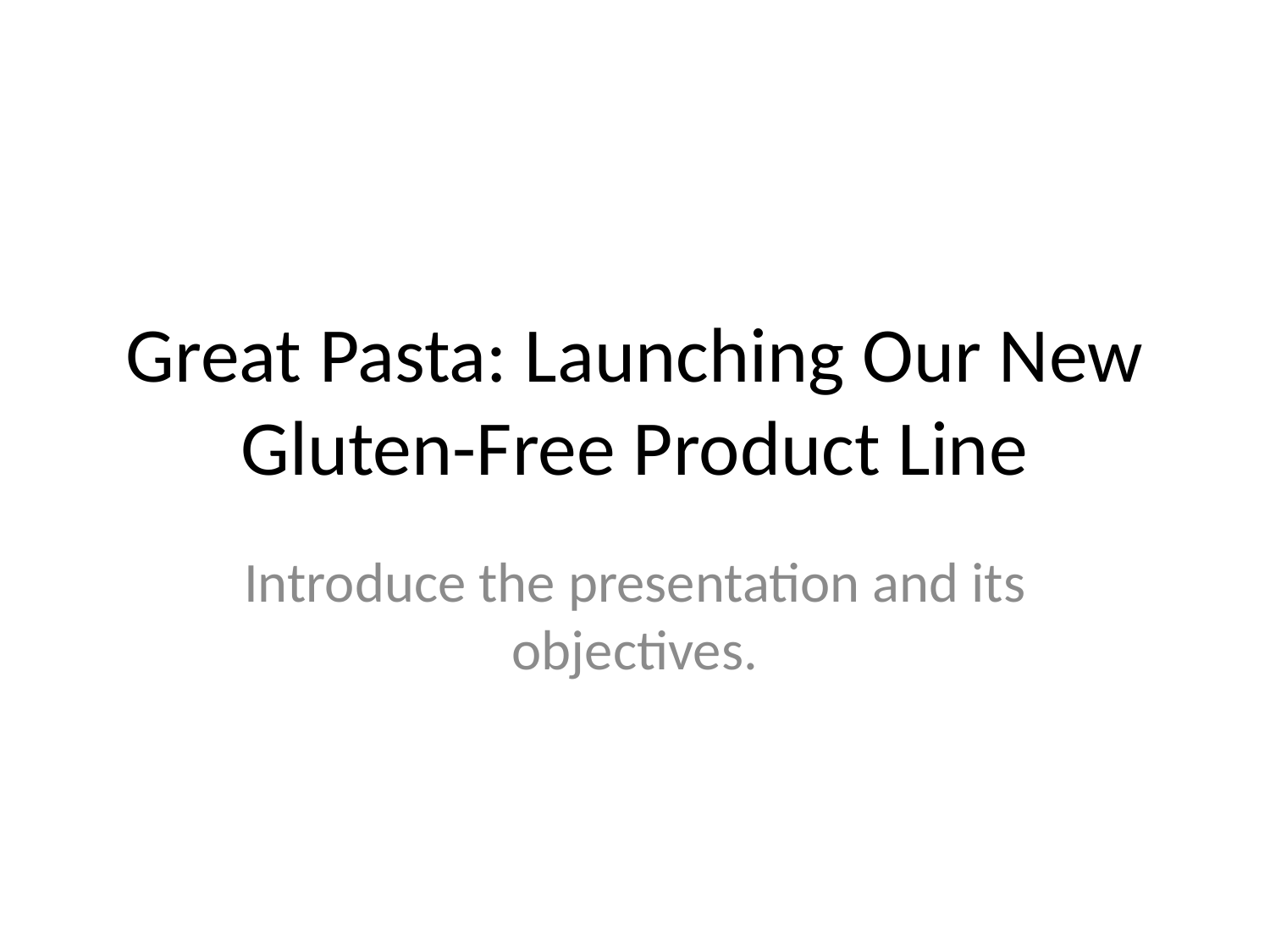

# Great Pasta: Launching Our New Gluten-Free Product Line
Introduce the presentation and its objectives.